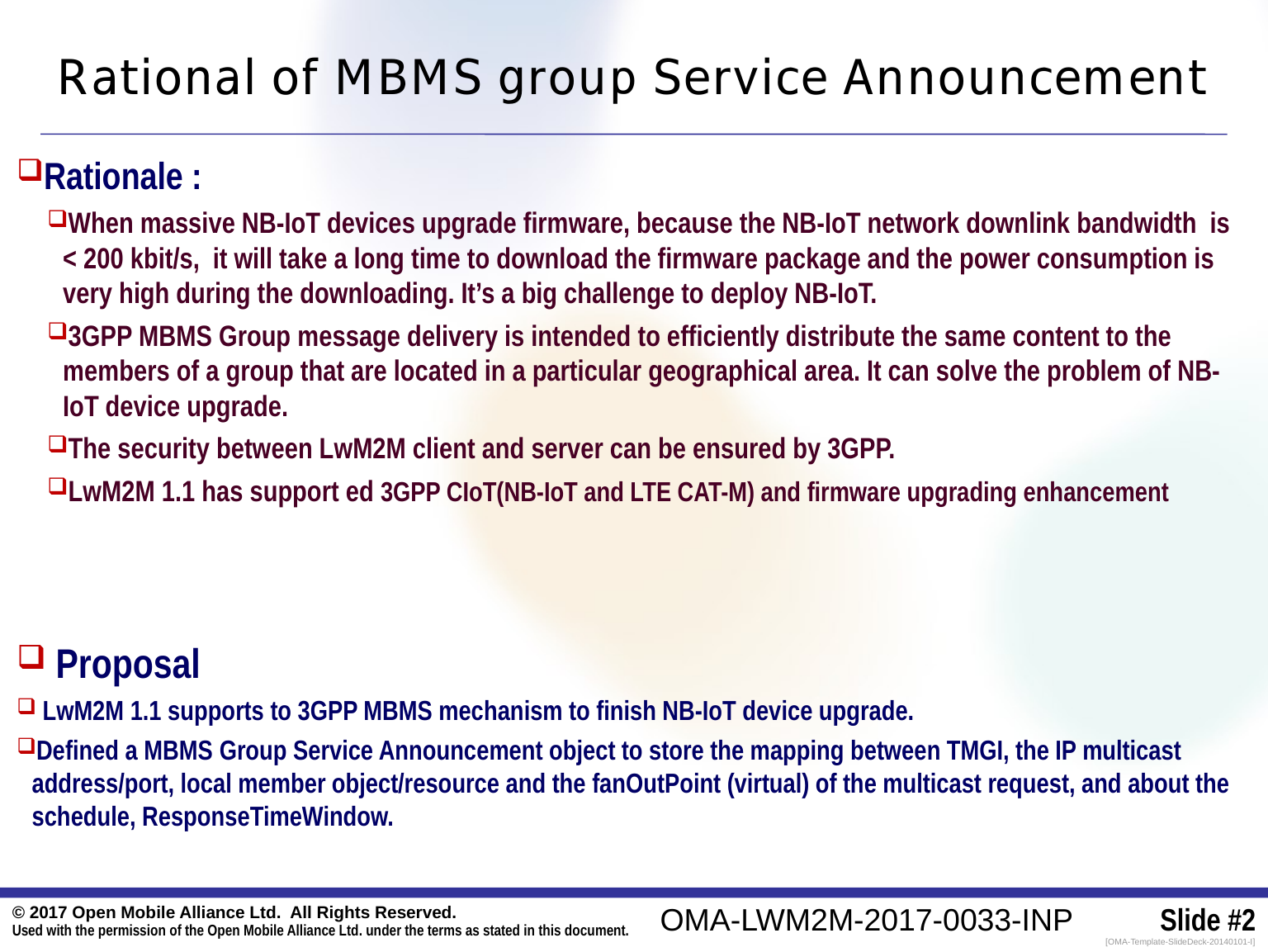

Rational of MBMS group Service Announcement
Rationale :
When massive NB-IoT devices upgrade firmware, because the NB-IoT network downlink bandwidth  is < 200 kbit/s,  it will take a long time to download the firmware package and the power consumption is very high during the downloading. It’s a big challenge to deploy NB-IoT.
3GPP MBMS Group message delivery is intended to efficiently distribute the same content to the members of a group that are located in a particular geographical area. It can solve the problem of NB-IoT device upgrade.
The security between LwM2M client and server can be ensured by 3GPP.
LwM2M 1.1 has support ed 3GPP CIoT(NB-IoT and LTE CAT-M) and firmware upgrading enhancement

 Proposal
 LwM2M 1.1 supports to 3GPP MBMS mechanism to finish NB-IoT device upgrade.
Defined a MBMS Group Service Announcement object to store the mapping between TMGI, the IP multicast address/port, local member object/resource and the fanOutPoint (virtual) of the multicast request, and about the schedule, ResponseTimeWindow.